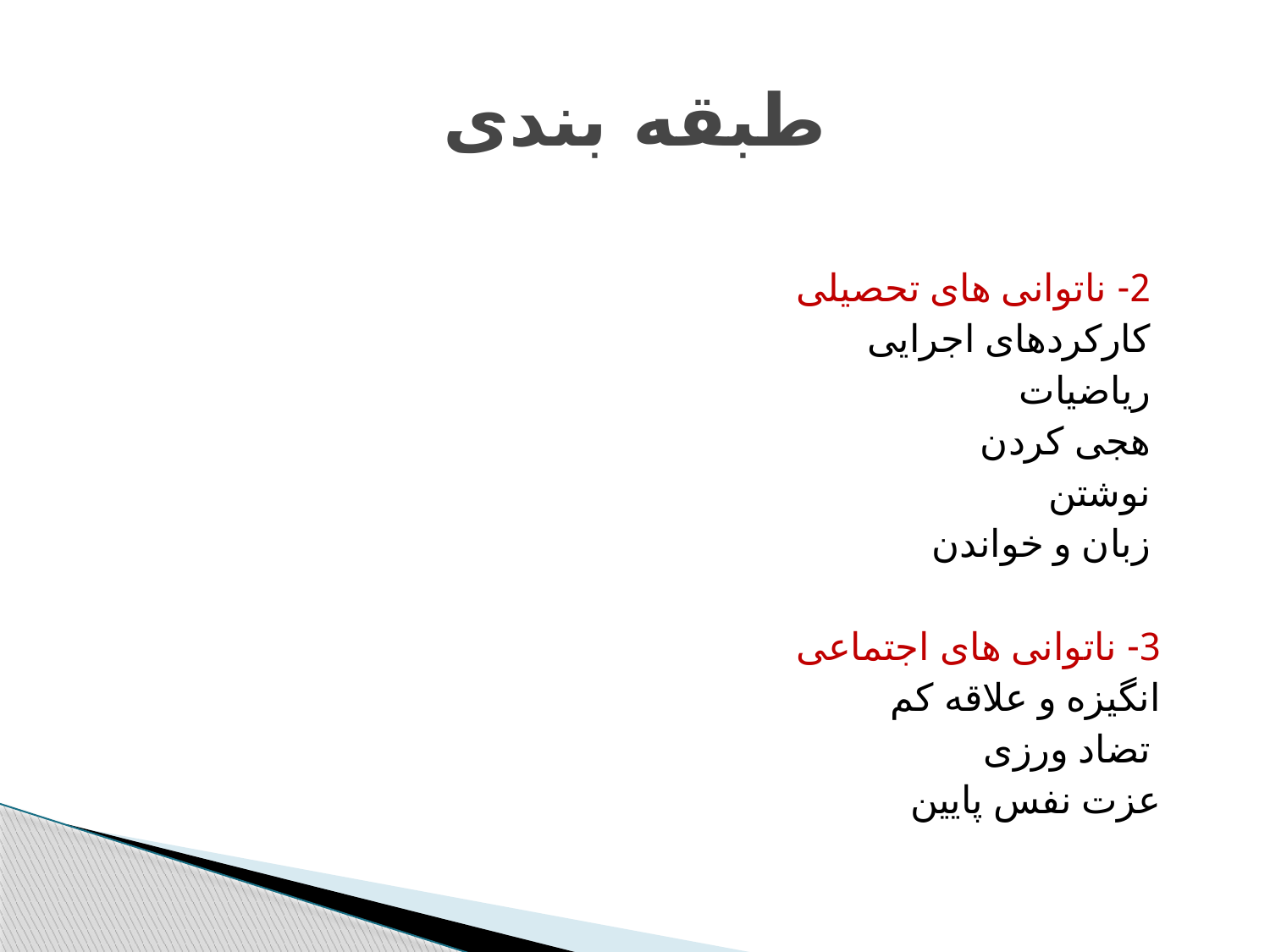

# طبقه بندی

   2- ناتوانی های تحصیلی
   کارکردهای اجرایی
   ریاضیات
   هجی کردن
   نوشتن
   زبان و خواندن

  3- ناتوانی های اجتماعی
  انگیزه و علاقه کم
   تضاد ورزی
  عزت نفس پایین